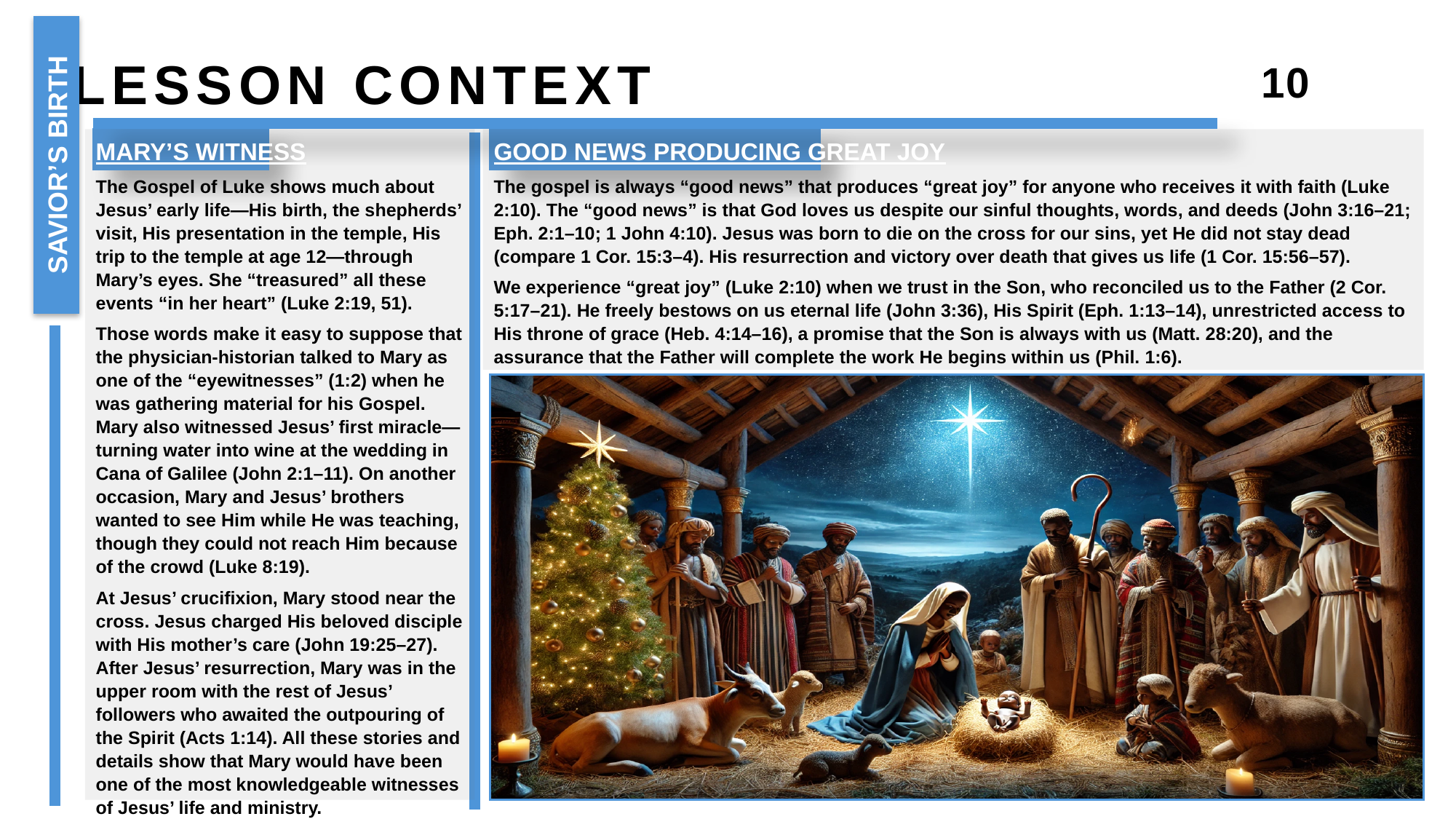

10
Lesson Context

Mary’s Witness

The Gospel of Luke shows much about Jesus’ early life—His birth, the shepherds’ visit, His presentation in the temple, His trip to the temple at age 12—through Mary’s eyes. She “treasured” all these events “in her heart” (Luke 2:19, 51).

Those words make it easy to suppose that the physician-historian talked to Mary as one of the “eyewitnesses” (1:2) when he was gathering material for his Gospel. Mary also witnessed Jesus’ first miracle—turning water into wine at the wedding in Cana of Galilee (John 2:1–11). On another occasion, Mary and Jesus’ brothers wanted to see Him while He was teaching, though they could not reach Him because of the crowd (Luke 8:19).

At Jesus’ crucifixion, Mary stood near the cross. Jesus charged His beloved disciple with His mother’s care (John 19:25–27). After Jesus’ resurrection, Mary was in the upper room with the rest of Jesus’ followers who awaited the outpouring of the Spirit (Acts 1:14). All these stories and details show that Mary would have been one of the most knowledgeable witnesses of Jesus’ life and ministry.
Good News Producing Great Joy

The gospel is always “good news” that produces “great joy” for anyone who receives it with faith (Luke 2:10). The “good news” is that God loves us despite our sinful thoughts, words, and deeds (John 3:16–21; Eph. 2:1–10; 1 John 4:10). Jesus was born to die on the cross for our sins, yet He did not stay dead (compare 1 Cor. 15:3–4). His resurrection and victory over death that gives us life (1 Cor. 15:56–57).

We experience “great joy” (Luke 2:10) when we trust in the Son, who reconciled us to the Father (2 Cor. 5:17–21). He freely bestows on us eternal life (John 3:36), His Spirit (Eph. 1:13–14), unrestricted access to His throne of grace (Heb. 4:14–16), a promise that the Son is always with us (Matt. 28:20), and the assurance that the Father will complete the work He begins within us (Phil. 1:6).

Savior’s Birth